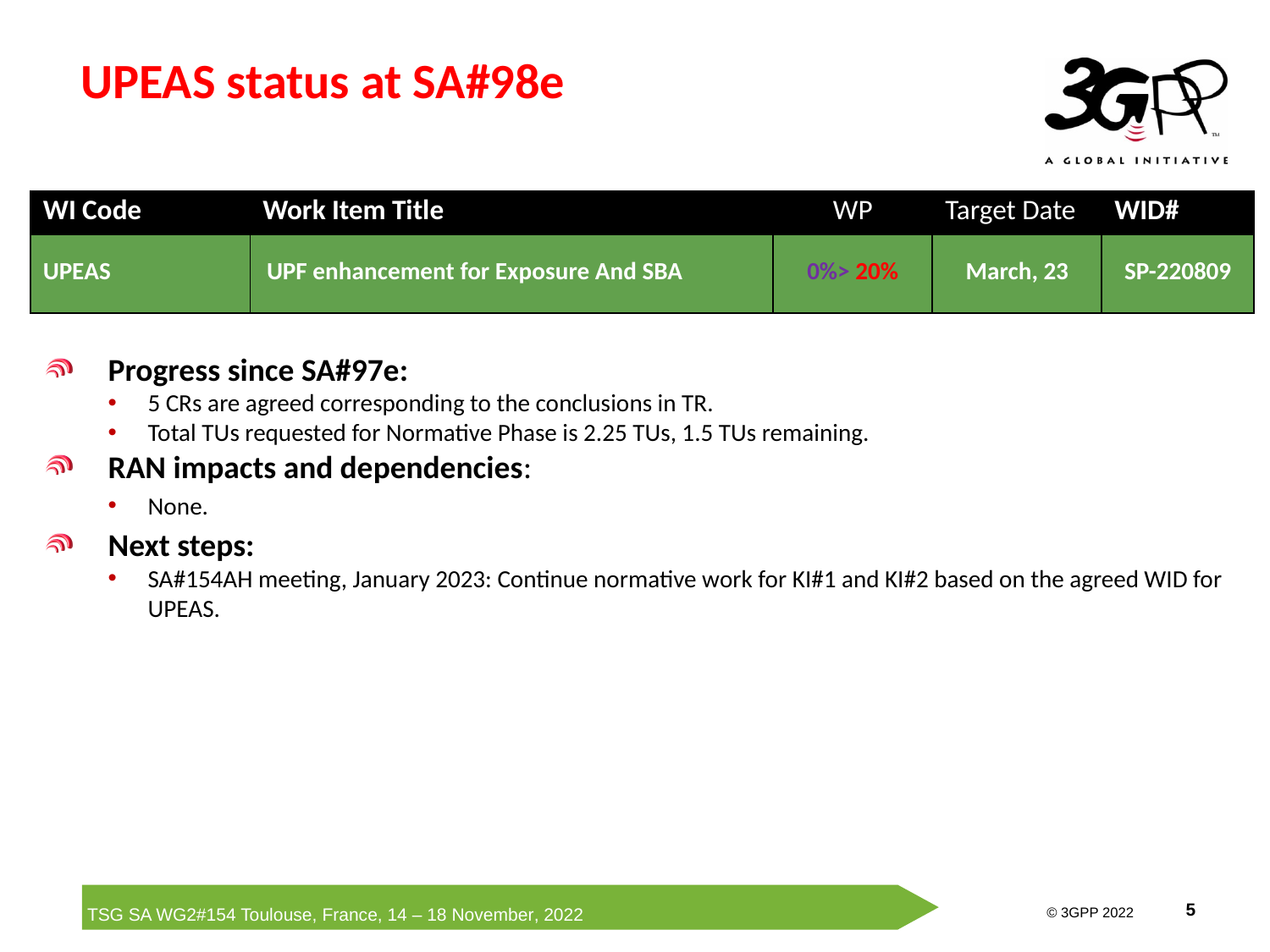

# UPEAS status at SA#98e
| WI Code | Work Item Title | WP | Target Date | WID# |
| --- | --- | --- | --- | --- |
| UPEAS | UPF enhancement for Exposure And SBA | 0%> 20% | March, 23 | SP-220809 |
Progress since SA#97e:
5 CRs are agreed corresponding to the conclusions in TR.
Total TUs requested for Normative Phase is 2.25 TUs, 1.5 TUs remaining.
RAN impacts and dependencies:
None.
Next steps:
SA#154AH meeting, January 2023: Continue normative work for KI#1 and KI#2 based on the agreed WID for UPEAS.